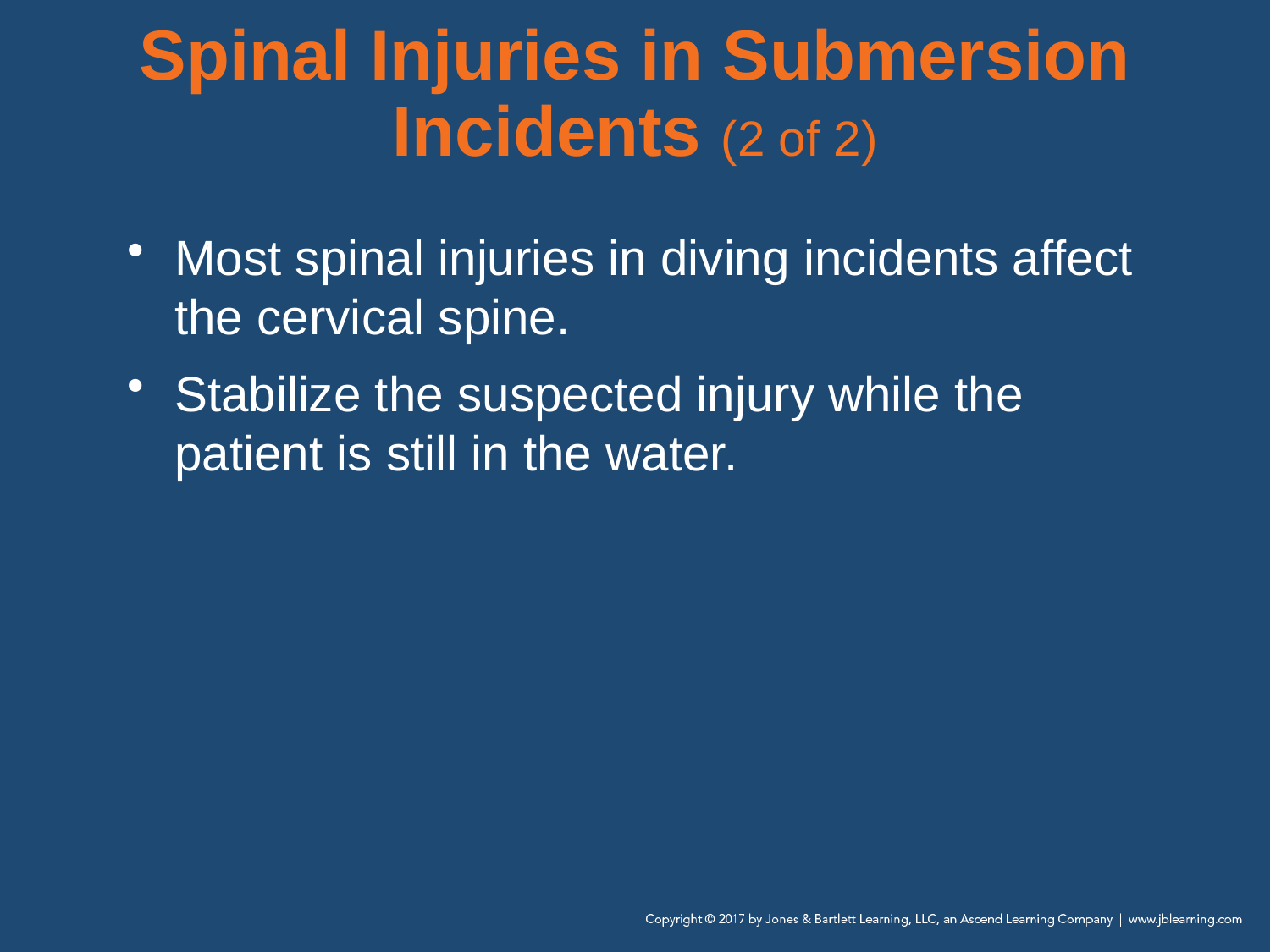

# Spinal Injuries in Submersion Incidents (2 of 2)
Most spinal injuries in diving incidents affect the cervical spine.
Stabilize the suspected injury while the patient is still in the water.